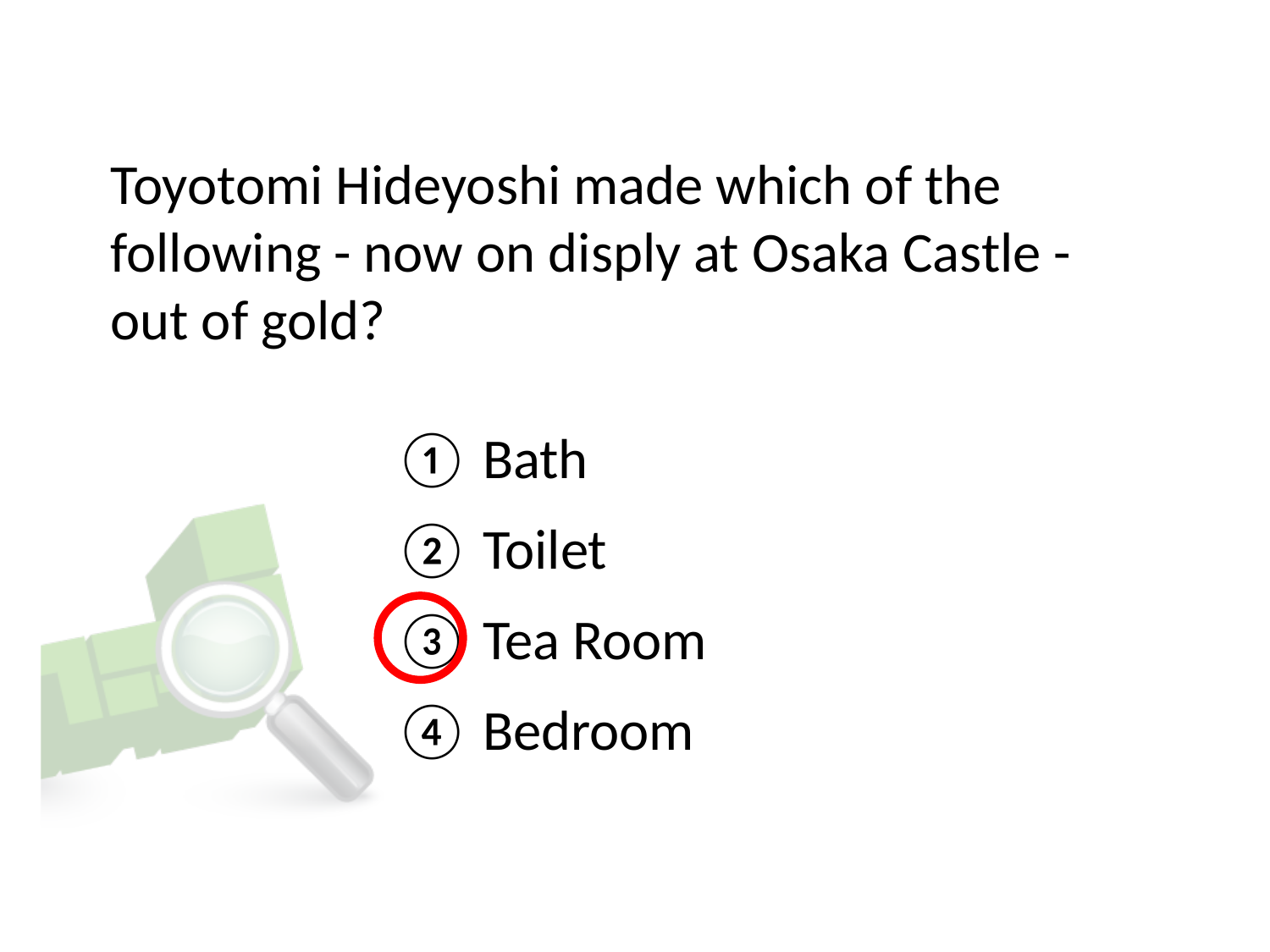

# Toyotomi Hideyoshi made which of the following - now on disply at Osaka Castle - out of gold?
① Bath
② Toilet
③ Tea Room
④ Bedroom